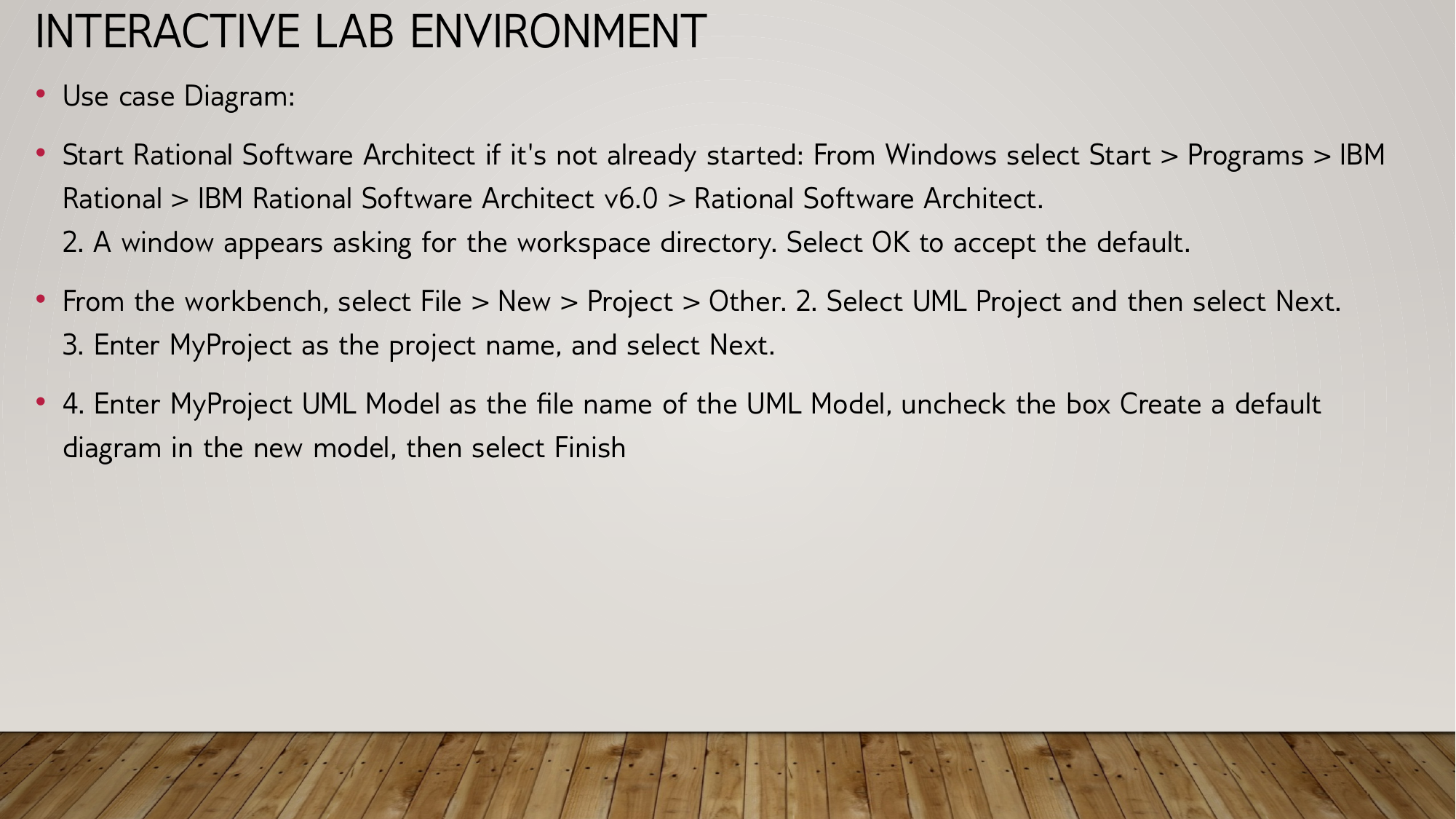

# Interactive lab environment
Use case Diagram:
Start Rational Software Architect if it's not already started: From Windows select Start > Programs > IBM Rational > IBM Rational Software Architect v6.0 > Rational Software Architect.
2. A window appears asking for the workspace directory. Select OK to accept the default.
From the workbench, select File > New > Project > Other. 2. Select UML Project and then select Next.
3. Enter MyProject as the project name, and select Next.
4. Enter MyProject UML Model as the file name of the UML Model, uncheck the box Create a default diagram in the new model, then select Finish